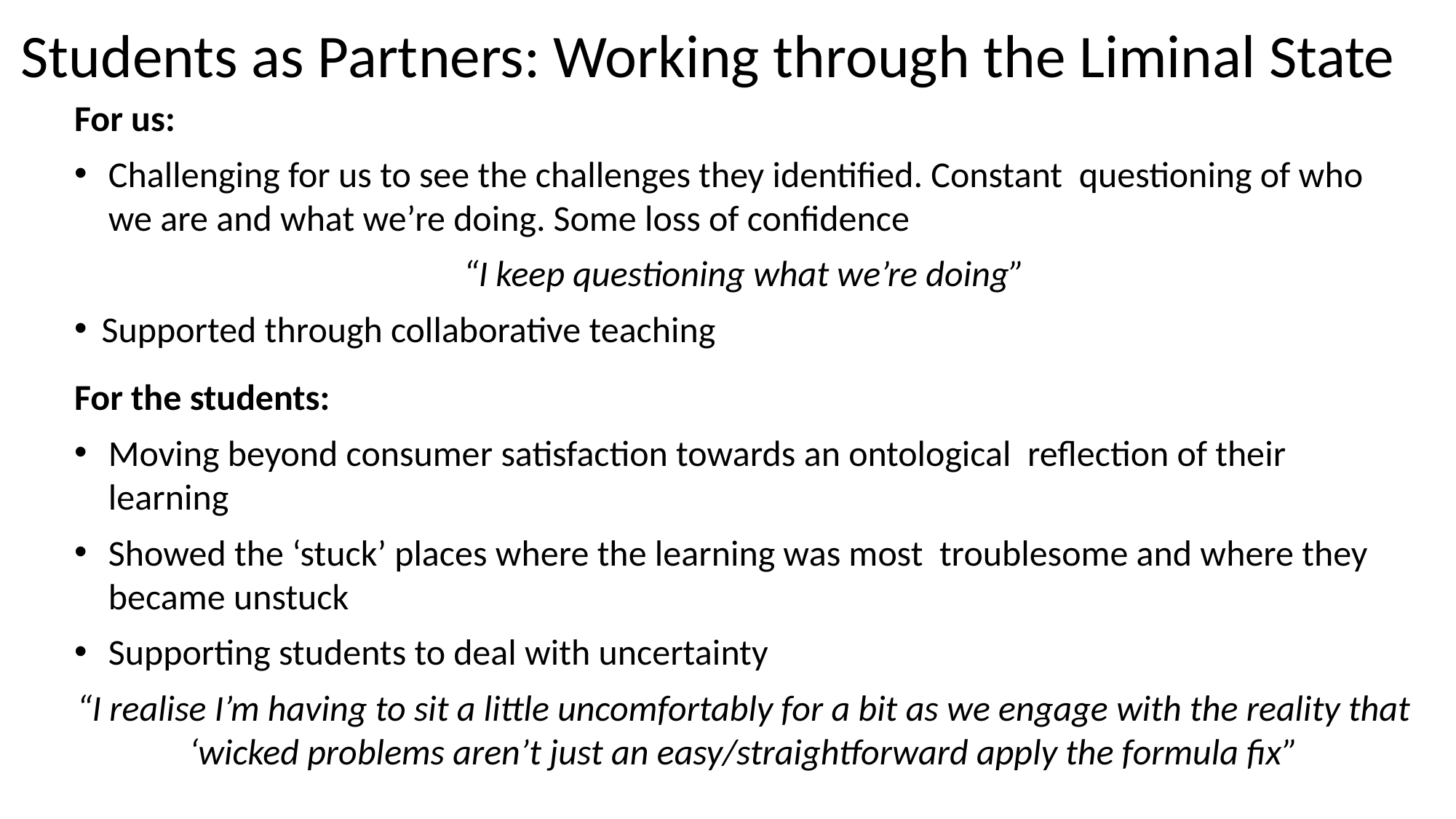

# Students as Partners: Working through the Liminal State
For us:
Challenging for us to see the challenges they identified. Constant  questioning of who we are and what we’re doing. Some loss of confidence
“I keep questioning what we’re doing”
Supported through collaborative teaching
For the students:
Moving beyond consumer satisfaction towards an ontological  reflection of their learning
Showed the ‘stuck’ places where the learning was most  troublesome and where they became unstuck
Supporting students to deal with uncertainty
“I realise I’m having to sit a little uncomfortably for a bit as we engage with the reality that ‘wicked problems aren’t just an easy/straightforward apply the formula fix”